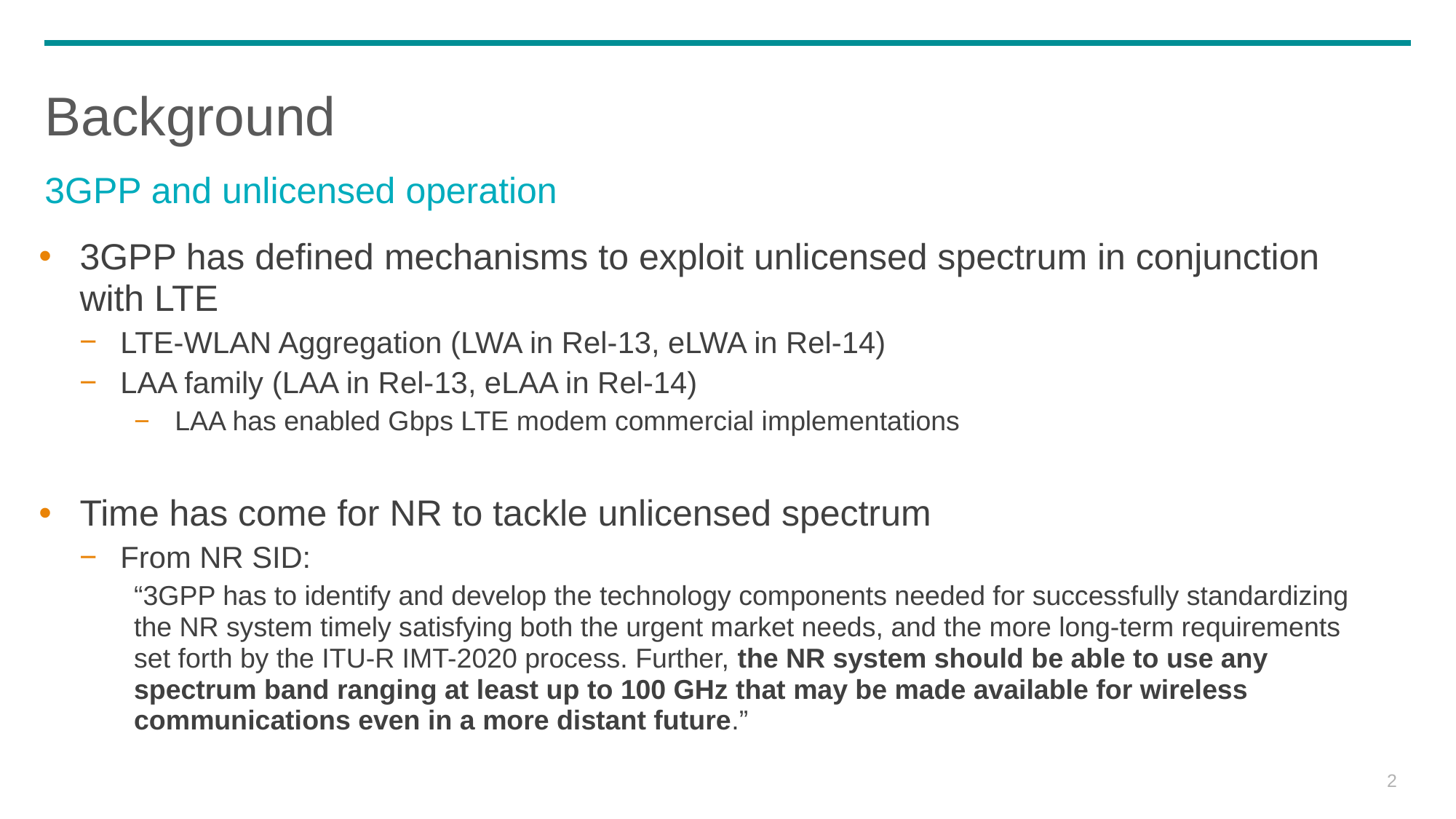

# Background
3GPP and unlicensed operation

3GPP has defined mechanisms to exploit unlicensed spectrum in conjunction with LTE
LTE-WLAN Aggregation (LWA in Rel-13, eLWA in Rel-14)
LAA family (LAA in Rel-13, eLAA in Rel-14)
LAA has enabled Gbps LTE modem commercial implementations

Time has come for NR to tackle unlicensed spectrum
From NR SID:
“3GPP has to identify and develop the technology components needed for successfully standardizing the NR system timely satisfying both the urgent market needs, and the more long-term requirements set forth by the ITU-R IMT-2020 process. Further, the NR system should be able to use any spectrum band ranging at least up to 100 GHz that may be made available for wireless communications even in a more distant future.”

2